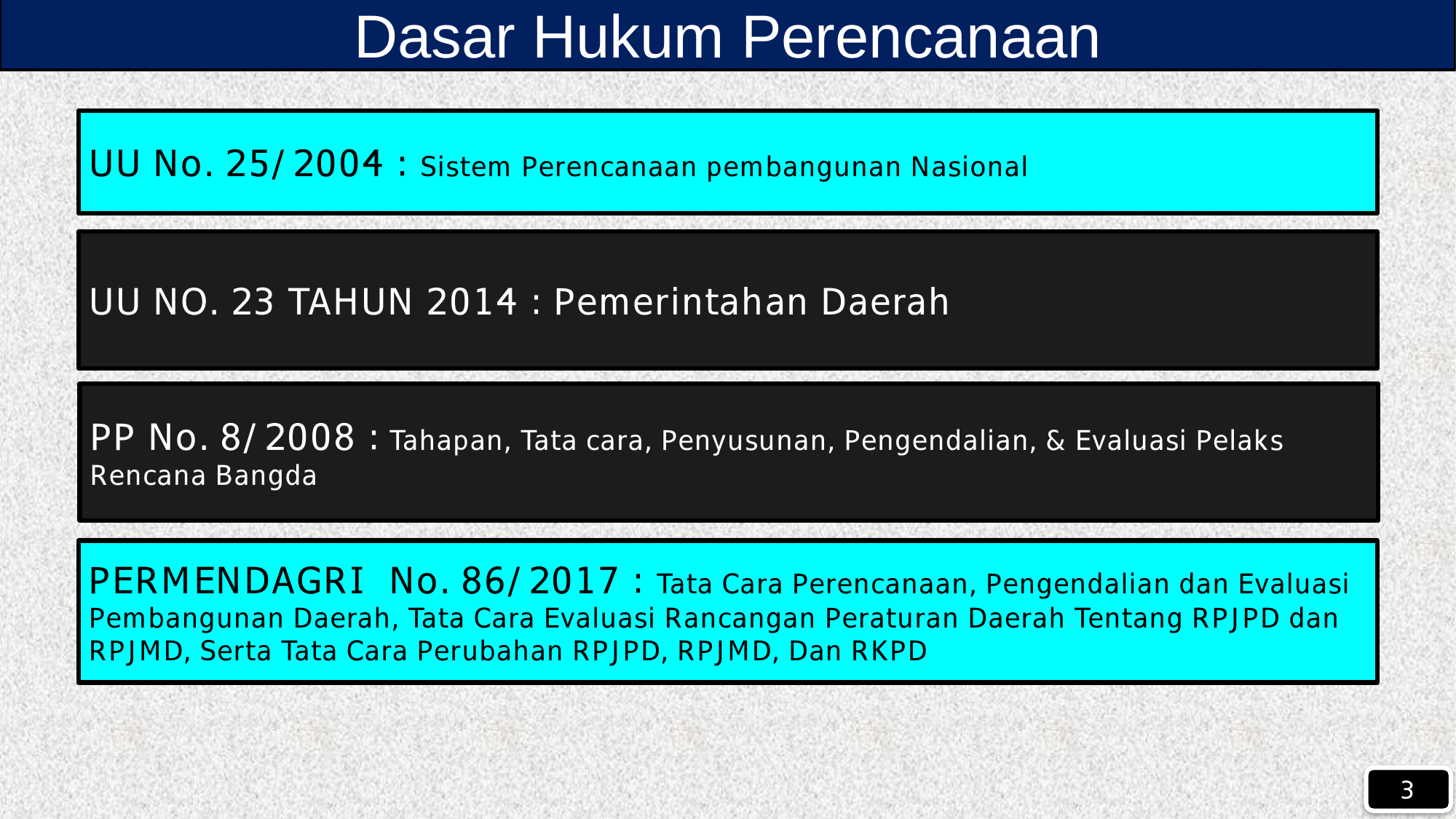

# Dasar Hukum Perencanaan
UU No. 25/2004 : Sistem Perencanaan pembangunan Nasional
UU NO. 23 TAHUN 2014 : Pemerintahan Daerah
PP No. 8/2008 : Tahapan, Tata cara, Penyusunan, Pengendalian, & Evaluasi Pelaks Rencana Bangda
PERMENDAGRI  No. 86/2017 : Tata Cara Perencanaan, Pengendalian dan Evaluasi Pembangunan Daerah, Tata Cara Evaluasi Rancangan Peraturan Daerah Tentang RPJPD dan RPJMD, Serta Tata Cara Perubahan RPJPD, RPJMD, Dan RKPD
3